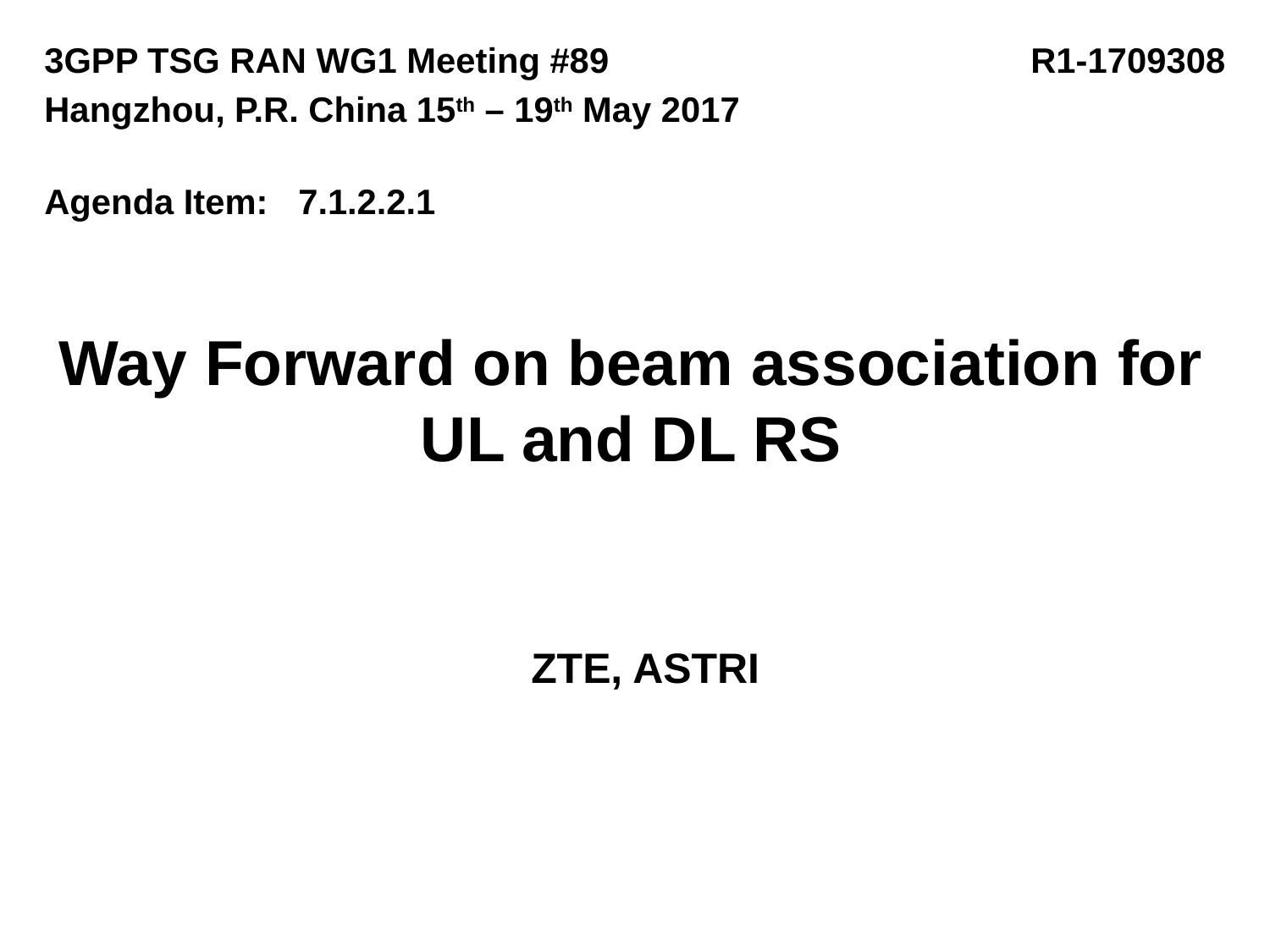

3GPP TSG RAN WG1 Meeting #89			          R1-1709308
Hangzhou, P.R. China 15th – 19th May 2017

Agenda Item:	7.1.2.2.1

# Way Forward on beam association for UL and DL RS
ZTE, ASTRI